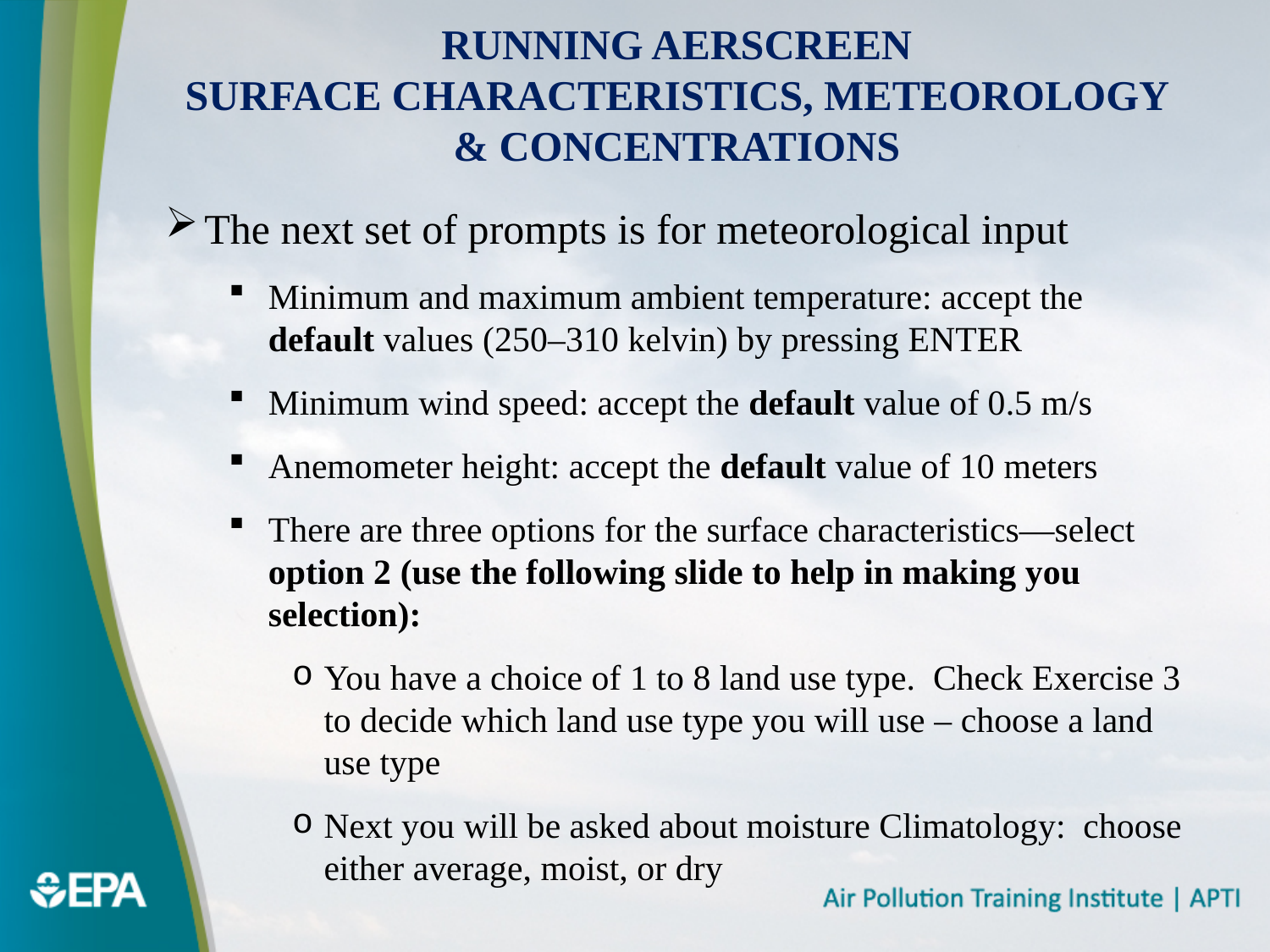

# Running AERSCREEN Surface Characteristics, Meteorology & Concentrations
The next set of prompts is for meteorological input
Minimum and maximum ambient temperature: accept the default values (250–310 kelvin) by pressing ENTER
Minimum wind speed: accept the default value of 0.5 m/s
Anemometer height: accept the default value of 10 meters
There are three options for the surface characteristics—select option 2 (use the following slide to help in making you selection):
You have a choice of 1 to 8 land use type.  Check Exercise 3 to decide which land use type you will use – choose a land use type
Next you will be asked about moisture Climatology:  choose either average, moist, or dry